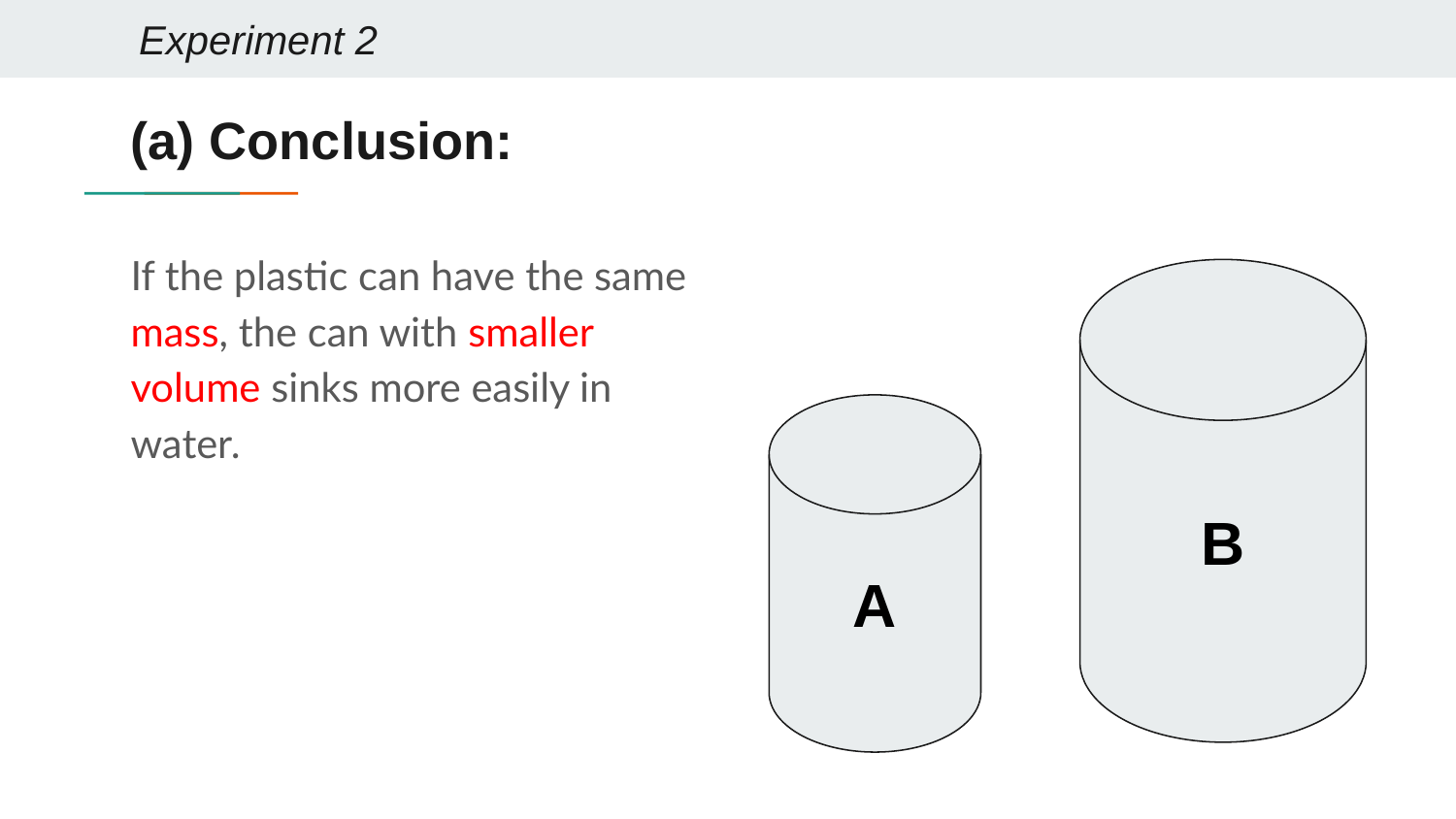

Experiment 2
# (a) Conclusion:
If the plastic can have the same mass, the can with smaller volume sinks more easily in water.
B
A